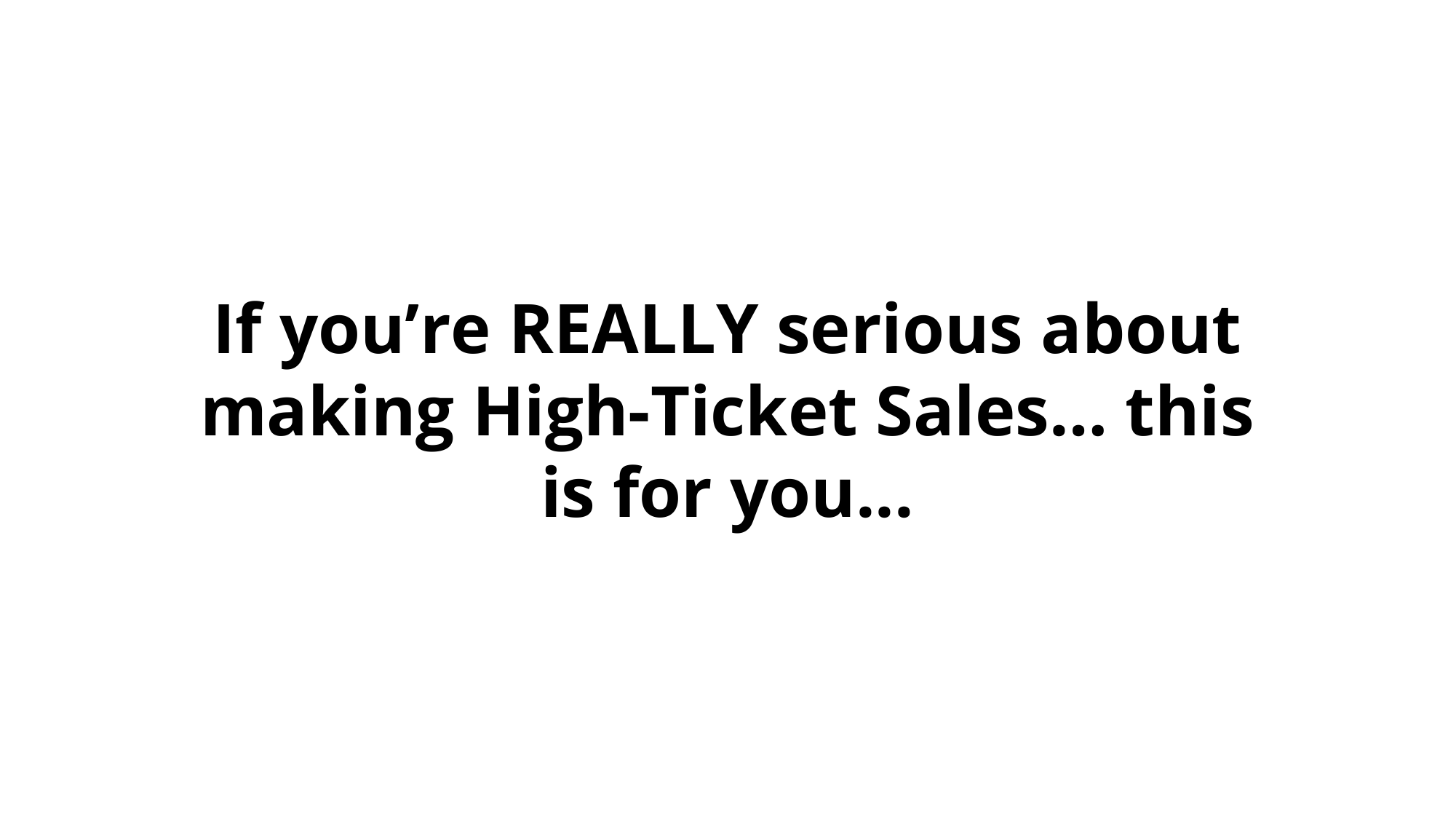

If you’re REALLY serious about making High-Ticket Sales… this is for you...